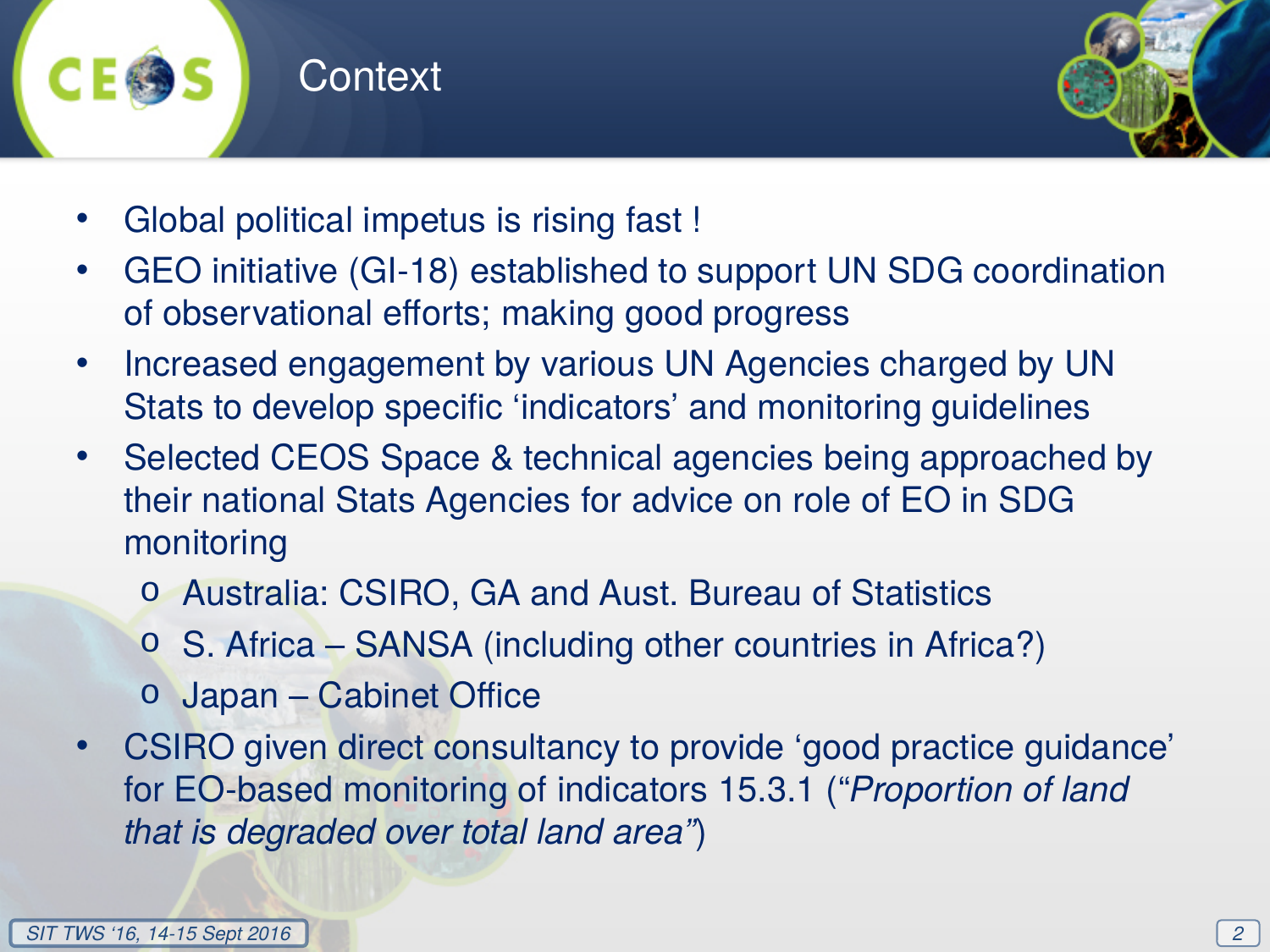

Context
Global political impetus is rising fast !
GEO initiative (GI-18) established to support UN SDG coordination of observational efforts; making good progress
Increased engagement by various UN Agencies charged by UN Stats to develop specific ‘indicators’ and monitoring guidelines
Selected CEOS Space & technical agencies being approached by their national Stats Agencies for advice on role of EO in SDG monitoring
Australia: CSIRO, GA and Aust. Bureau of Statistics
S. Africa – SANSA (including other countries in Africa?)
Japan – Cabinet Office
CSIRO given direct consultancy to provide ‘good practice guidance’ for EO-based monitoring of indicators 15.3.1 (“Proportion of land that is degraded over total land area”)

2